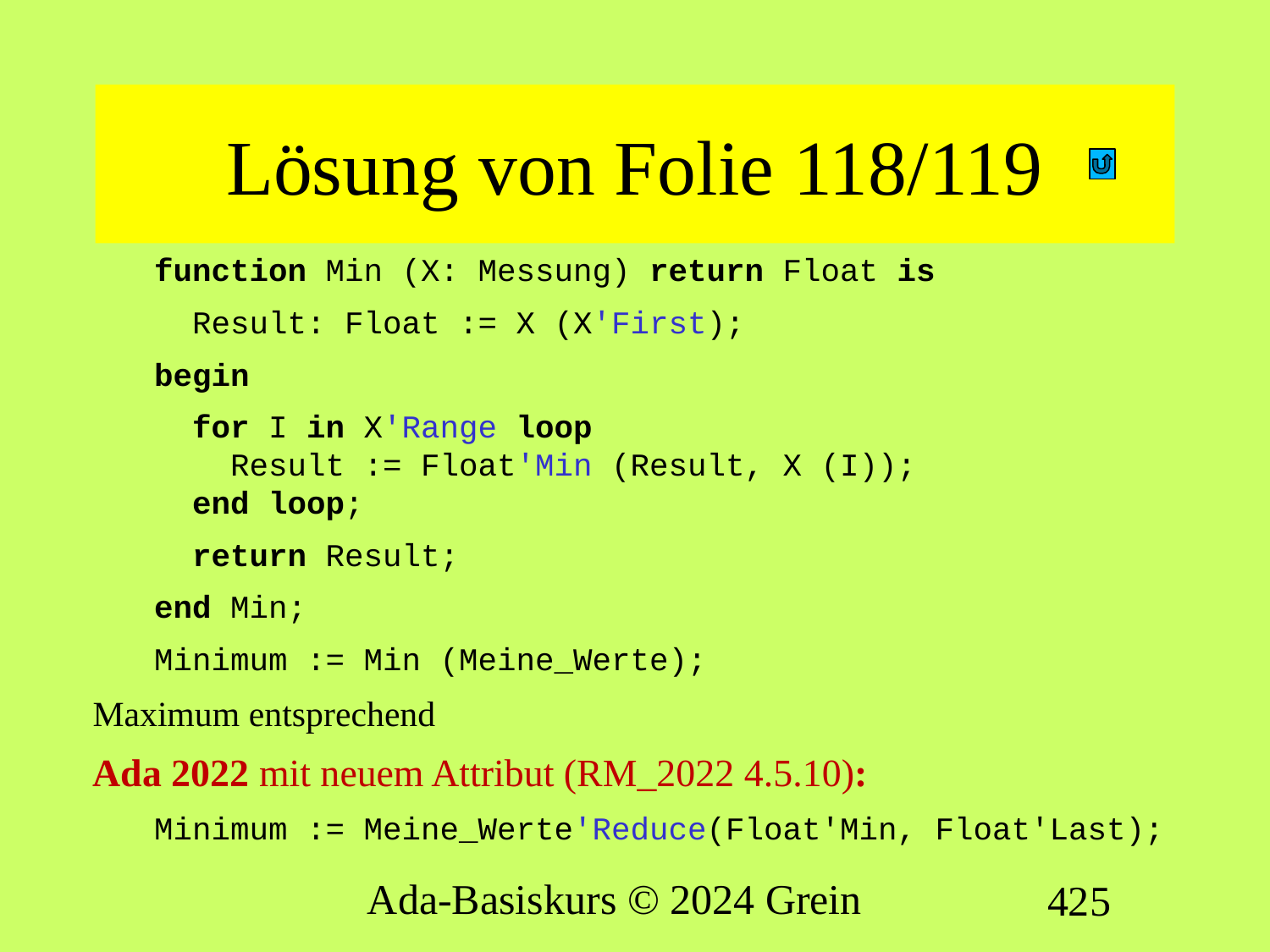

# Lösung von Folie 118/119

function Min (X: Messung) return Float is
  Result: Float := X (X'First);
begin
  for I in X'Range loop
    Result := Float'Min (Result, X (I));
  end loop;
  return Result;
end Min;
Minimum := Min (Meine_Werte);
Maximum entsprechend
Ada 2022 mit neuem Attribut (RM_2022 4.5.10):
Minimum := Meine_Werte'Reduce(Float'Min, Float'Last);
Ada-Basiskurs © 2024 Grein
425